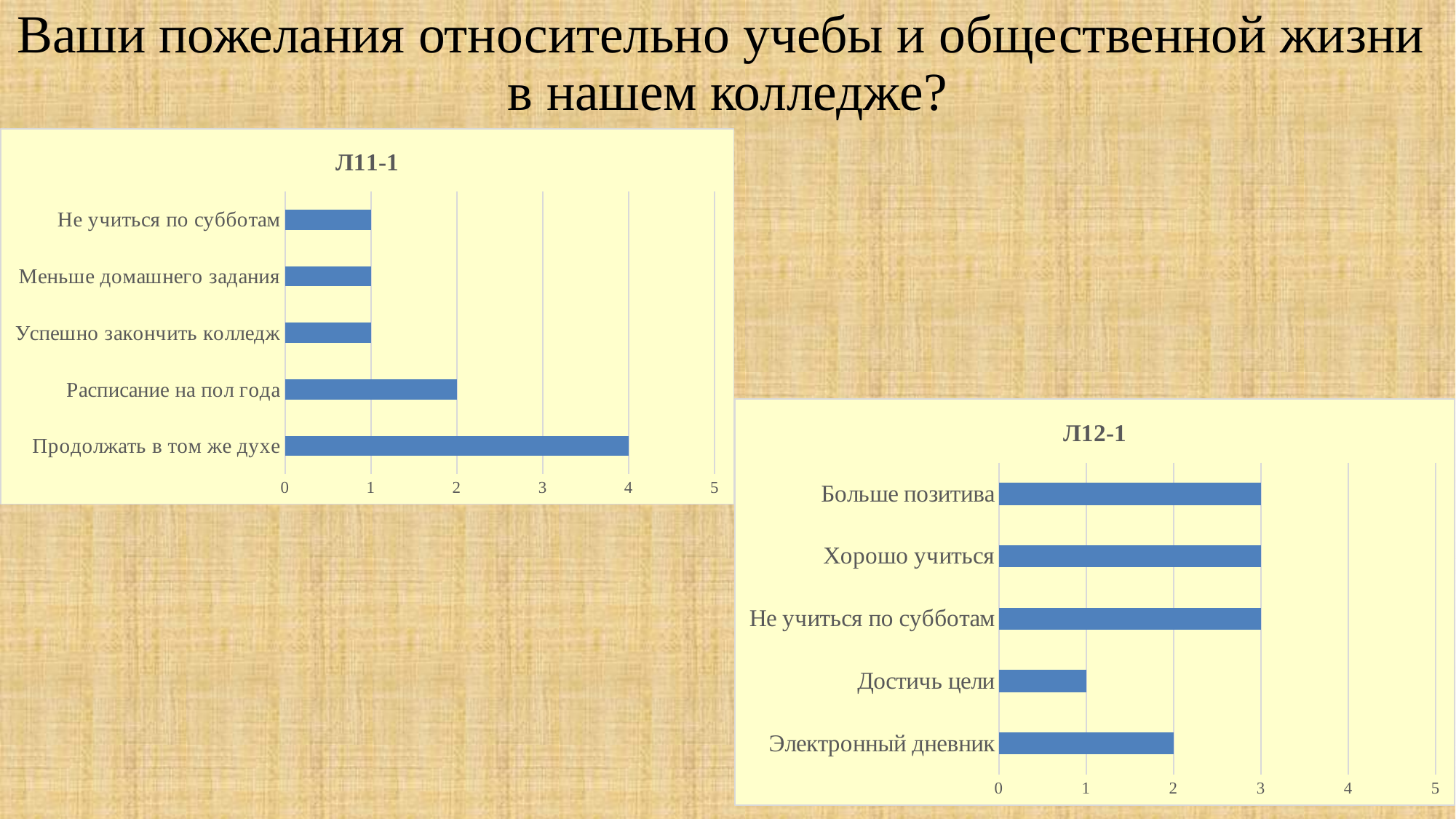

# Ваши пожелания относительно учебы и общественной жизни в нашем колледже?

### Chart:

| Category | Л11-1 |
|---|---|
| Продолжать в том же духе | 4.0 |
| Расписание на пол года | 2.0 |
| Успешно закончить колледж | 1.0 |
| Меньше домашнего задания | 1.0 |
| Не учиться по субботам | 1.0 |

### Chart:

| Category | Л12-1 |
|---|---|
| Электронный дневник | 2.0 |
| Достичь цели | 1.0 |
| Не учиться по субботам | 3.0 |
| Хорошо учиться | 3.0 |
| Больше позитива | 3.0 |